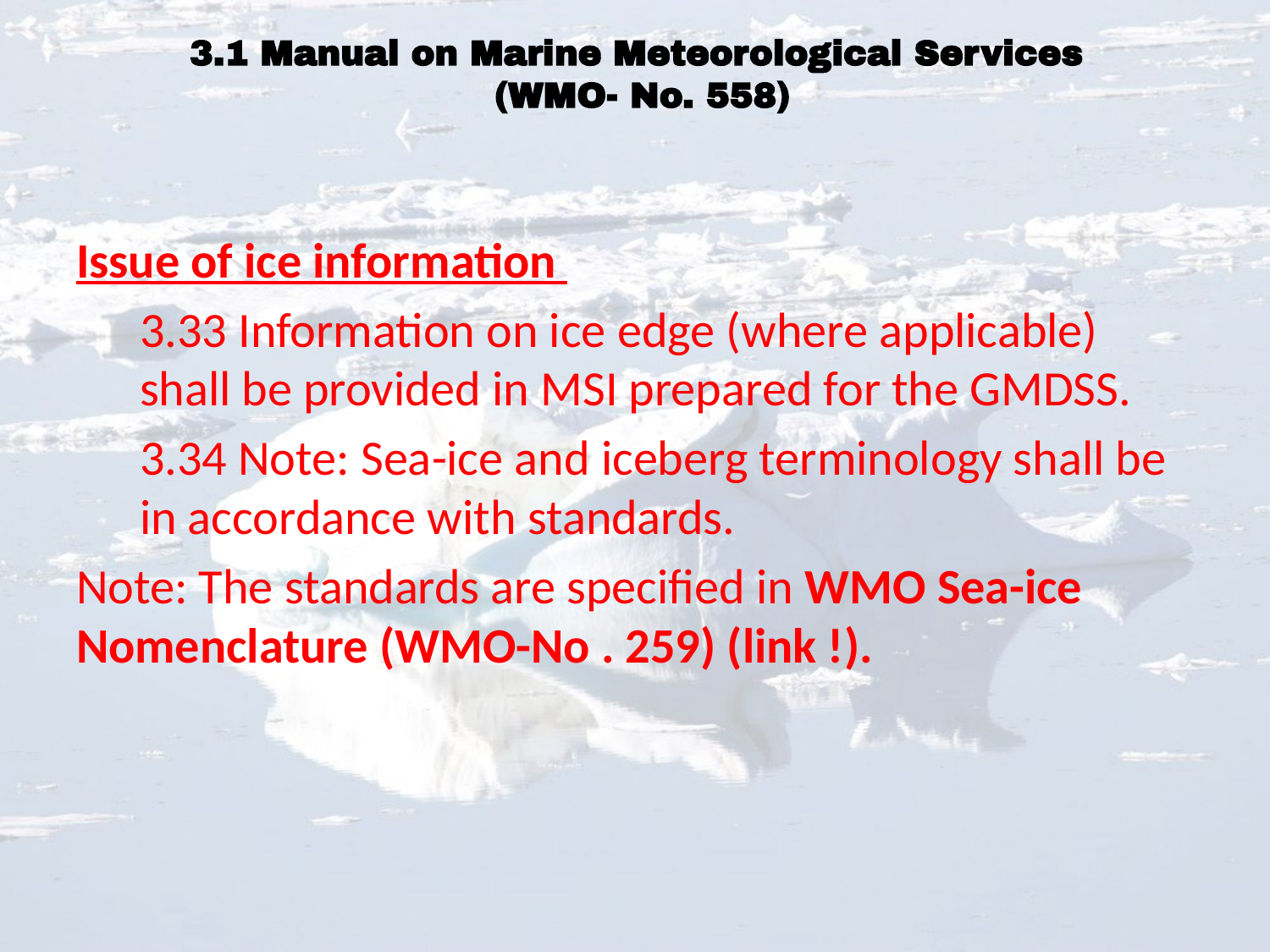

3.1 Manual on Marine Meteorological Services
(WMO- No. 558)
Issue of ice information
3.33 Information on ice edge (where applicable) shall be provided in MSI prepared for the GMDSS.
3.34 Note: Sea-ice and iceberg terminology shall be in accordance with standards.
Note: The standards are specified in WMO Sea-ice Nomenclature (WMO-No . 259) (link !).